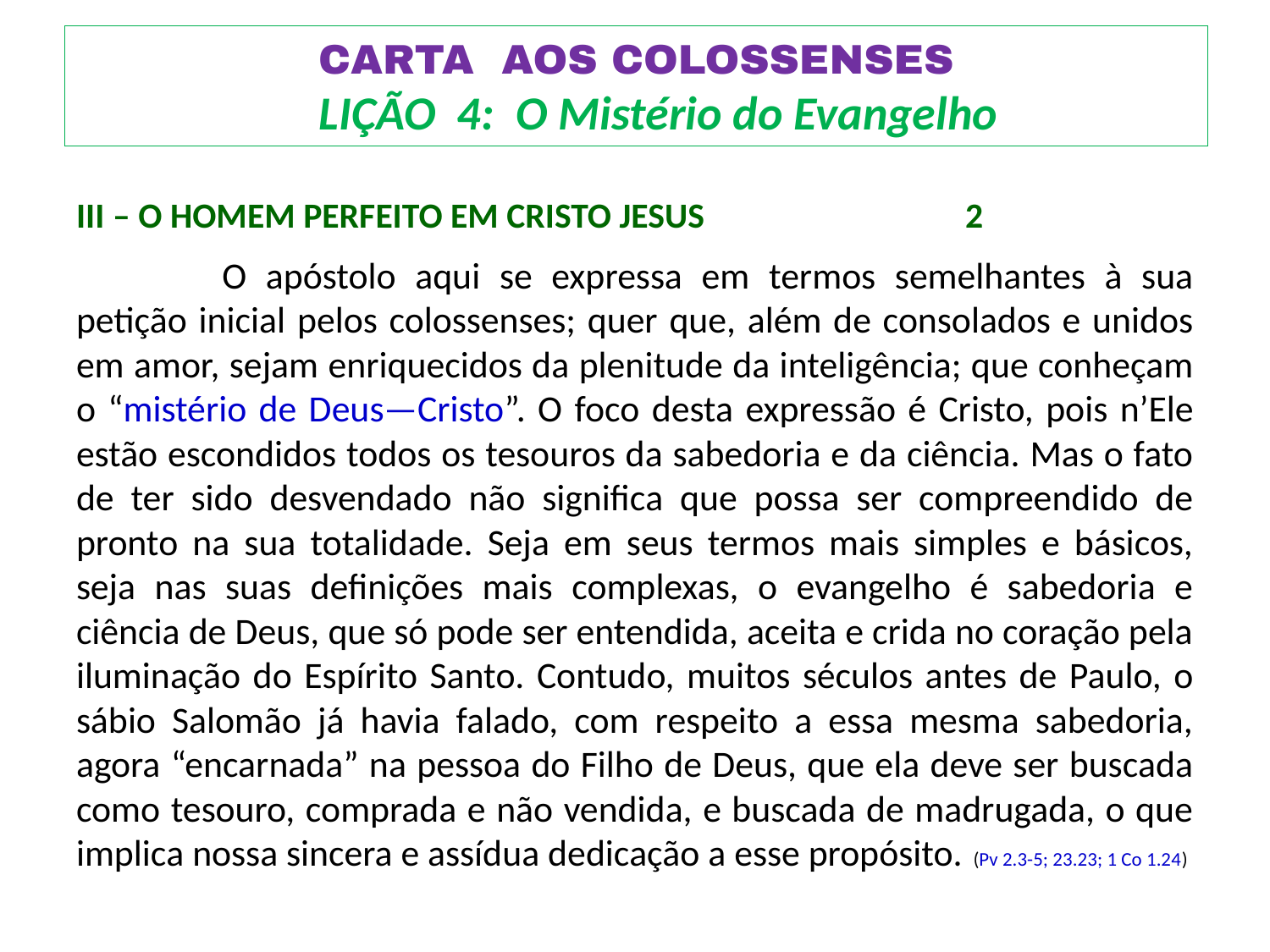

# CARTA  AOS COLOSSENSES LIÇÃO  4:  O Mistério do Evangelho
III – O HOMEM PERFEITO EM CRISTO JESUS			2

	 O apóstolo aqui se expressa em termos semelhantes à sua petição inicial pelos colossenses; quer que, além de consolados e unidos em amor, sejam enriquecidos da plenitude da inteligência; que conheçam o “mistério de Deus—Cristo”. O foco desta expressão é Cristo, pois n’Ele estão escondidos todos os tesouros da sabedoria e da ciência. Mas o fato de ter sido desvendado não significa que possa ser compreendido de pronto na sua totalidade. Seja em seus termos mais simples e básicos, seja nas suas definições mais complexas, o evangelho é sabedoria e ciência de Deus, que só pode ser entendida, aceita e crida no coração pela iluminação do Espírito Santo. Contudo, muitos séculos antes de Paulo, o sábio Salomão já havia falado, com respeito a essa mesma sabedoria, agora “encarnada” na pessoa do Filho de Deus, que ela deve ser buscada como tesouro, comprada e não vendida, e buscada de madrugada, o que implica nossa sincera e assídua dedicação a esse propósito.	 (Pv 2.3-5; 23.23; 1 Co 1.24)